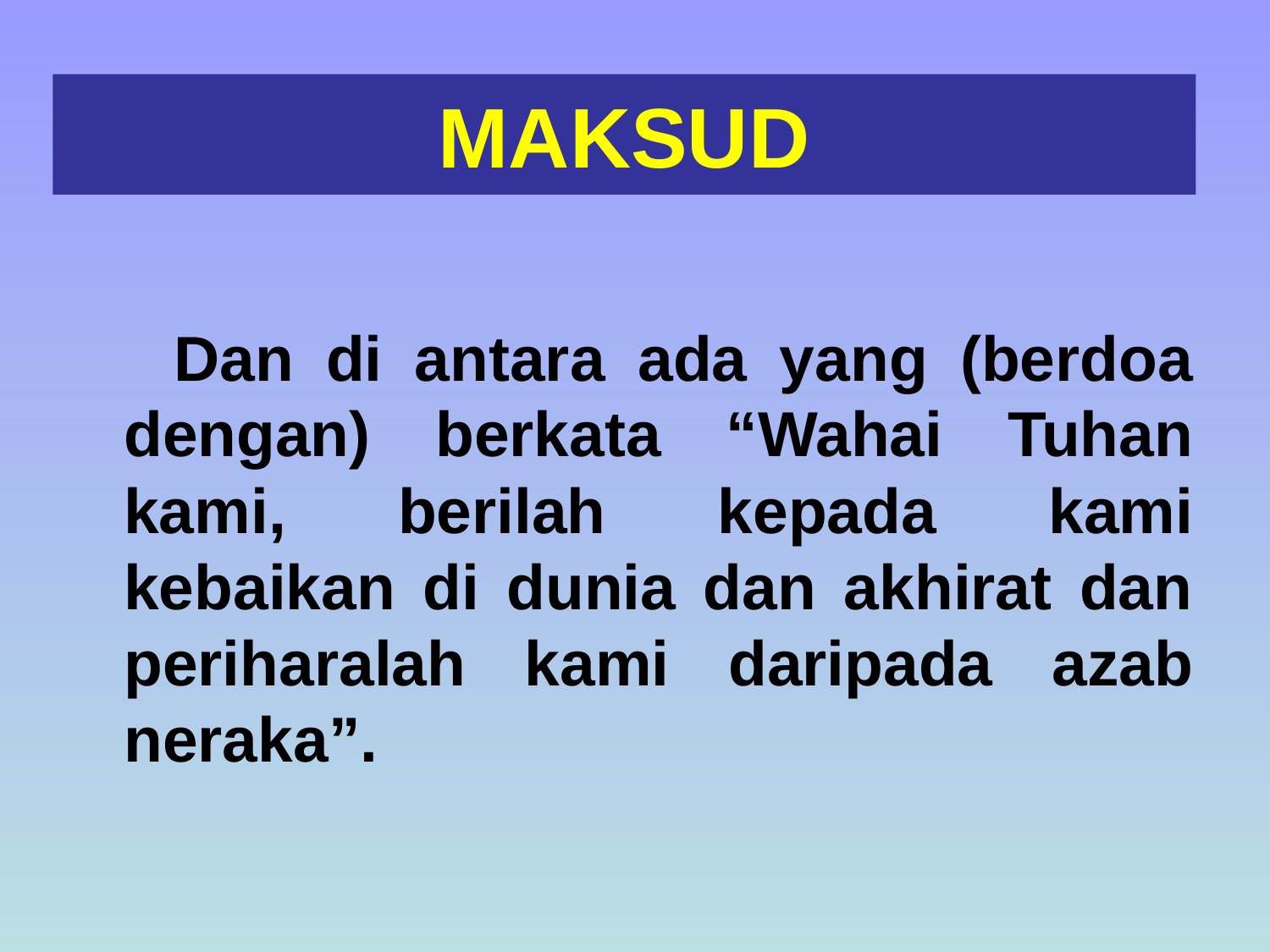

# MAKSUD

   Dan di antara ada yang (berdoa dengan) berkata “Wahai Tuhan kami, berilah kepada kami kebaikan di dunia dan akhirat dan periharalah kami daripada azab neraka”.